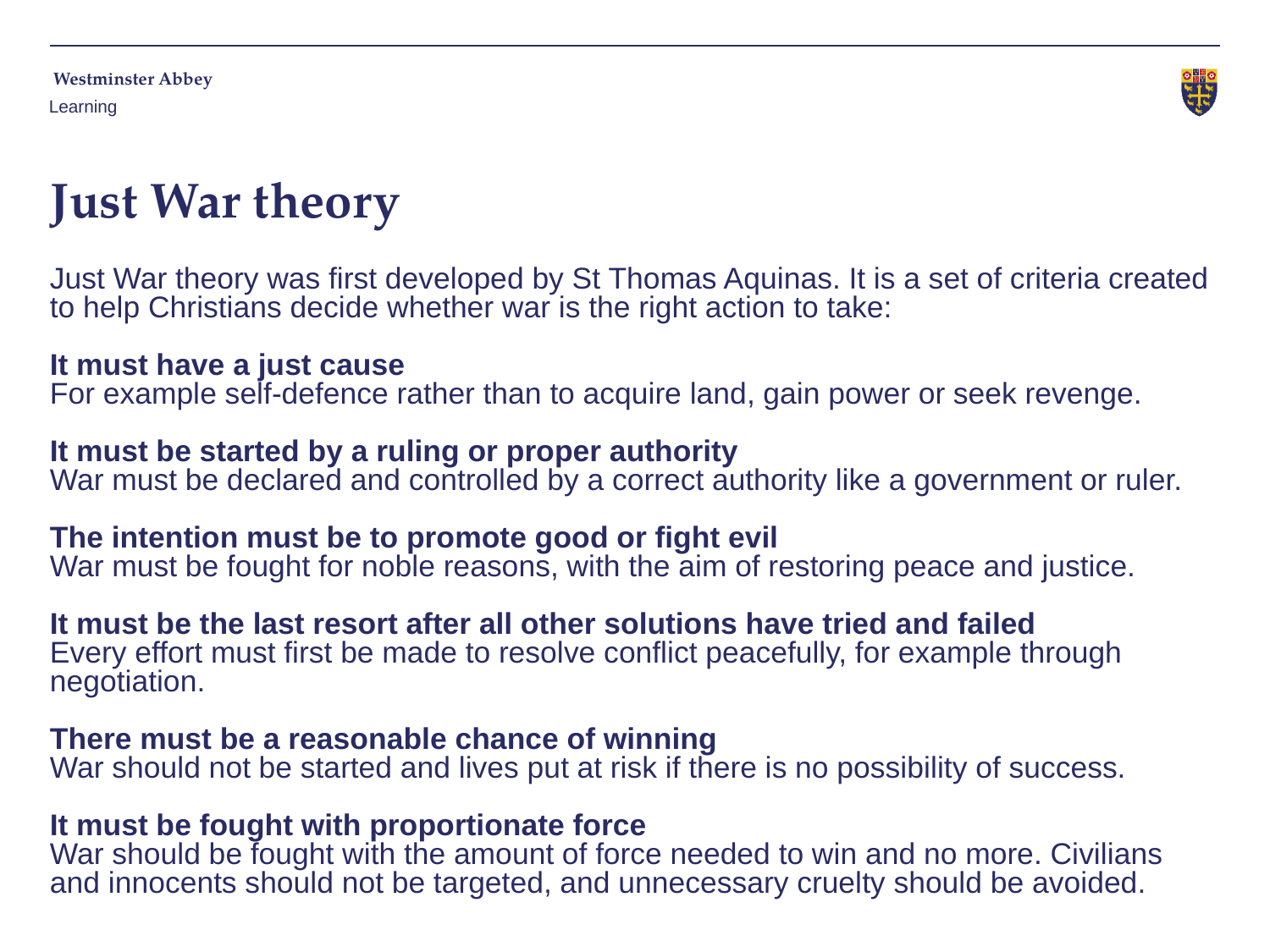

Learning
Just War theory
Just War theory was first developed by St Thomas Aquinas. It is a set of criteria created to help Christians decide whether war is the right action to take:

It must have a just cause
For example self-defence rather than to acquire land, gain power or seek revenge.

It must be started by a ruling or proper authority
War must be declared and controlled by a correct authority like a government or ruler.

The intention must be to promote good or fight evil
War must be fought for noble reasons, with the aim of restoring peace and justice.

It must be the last resort after all other solutions have tried and failed
Every effort must first be made to resolve conflict peacefully, for example through negotiation.

There must be a reasonable chance of winning
War should not be started and lives put at risk if there is no possibility of success.

It must be fought with proportionate force
War should be fought with the amount of force needed to win and no more. Civilians and innocents should not be targeted, and unnecessary cruelty should be avoided.